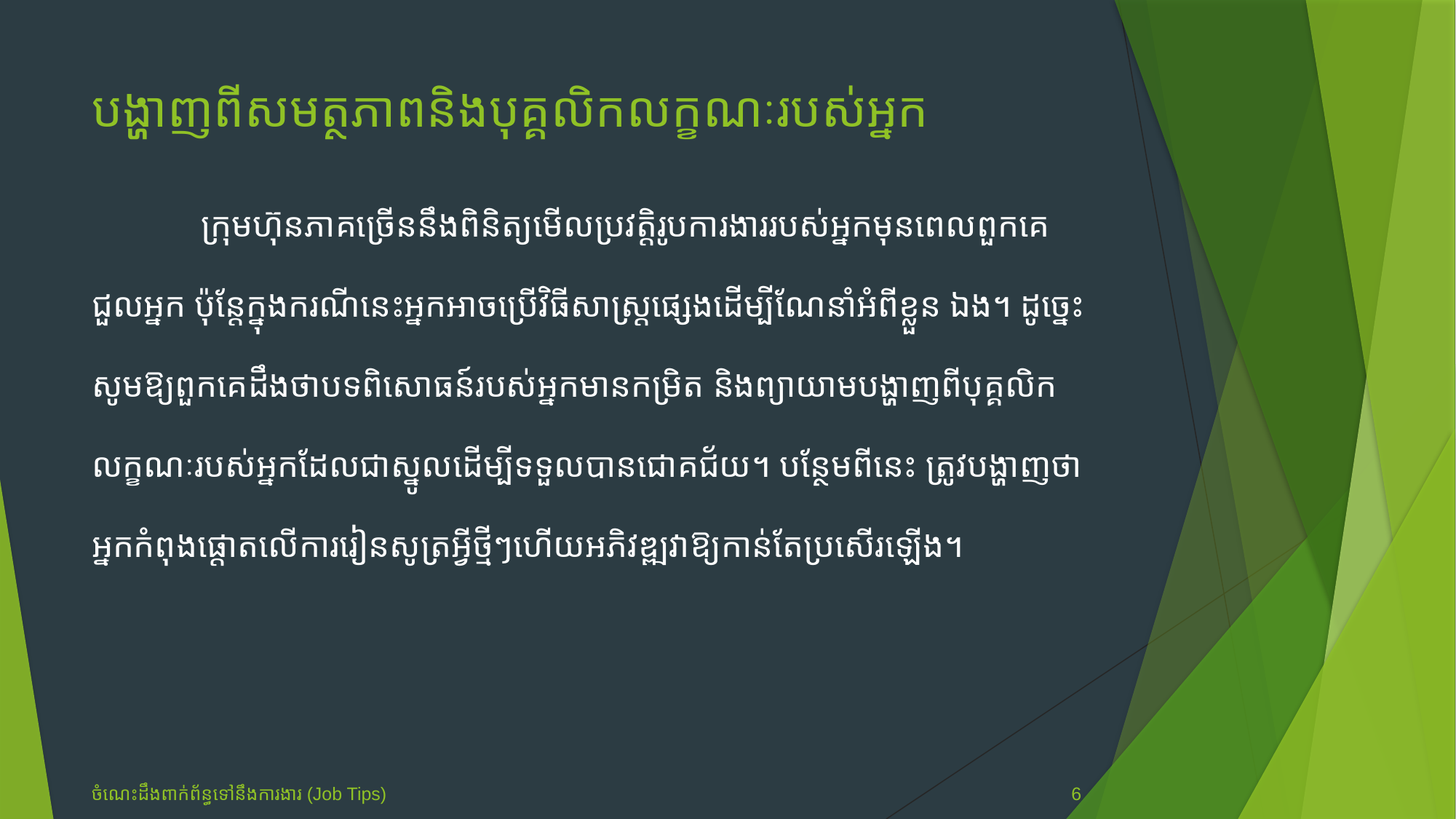

# បង្ហាញពីសមត្ថភាពនិងបុគ្គលិកលក្ខណៈរបស់អ្នក
	ក្រុមហ៊ុនភាគច្រើននឹងពិនិត្យមើលប្រវត្តិរូបការងាររបស់អ្នកមុនពេលពួកគេជួលអ្នក ប៉ុន្តែក្នុងករណីនេះអ្នកអាចប្រើវិធីសាស្រ្តផ្សេងដើម្បីណែនាំអំពីខ្លួន ឯង។ ដូច្នេះសូមឱ្យពួកគេដឹងថាបទពិសោធន៍របស់អ្នកមានកម្រិត និងព្យាយាមបង្ហាញពីបុគ្គលិកលក្ខណៈរបស់អ្នកដែលជាស្នូលដើម្បីទទួលបានជោគជ័យ។ បន្ថែមពីនេះ ត្រូវបង្ហាញថាអ្នកកំពុងផ្តោតលើការរៀនសូត្រអ្វីថ្មីៗហើយអភិវឌ្ឍវាឱ្យកាន់តែប្រសើរឡើង។
ចំណេះដឹងពាក់ព័ន្ធទៅនឹងការងារ (Job Tips)
6